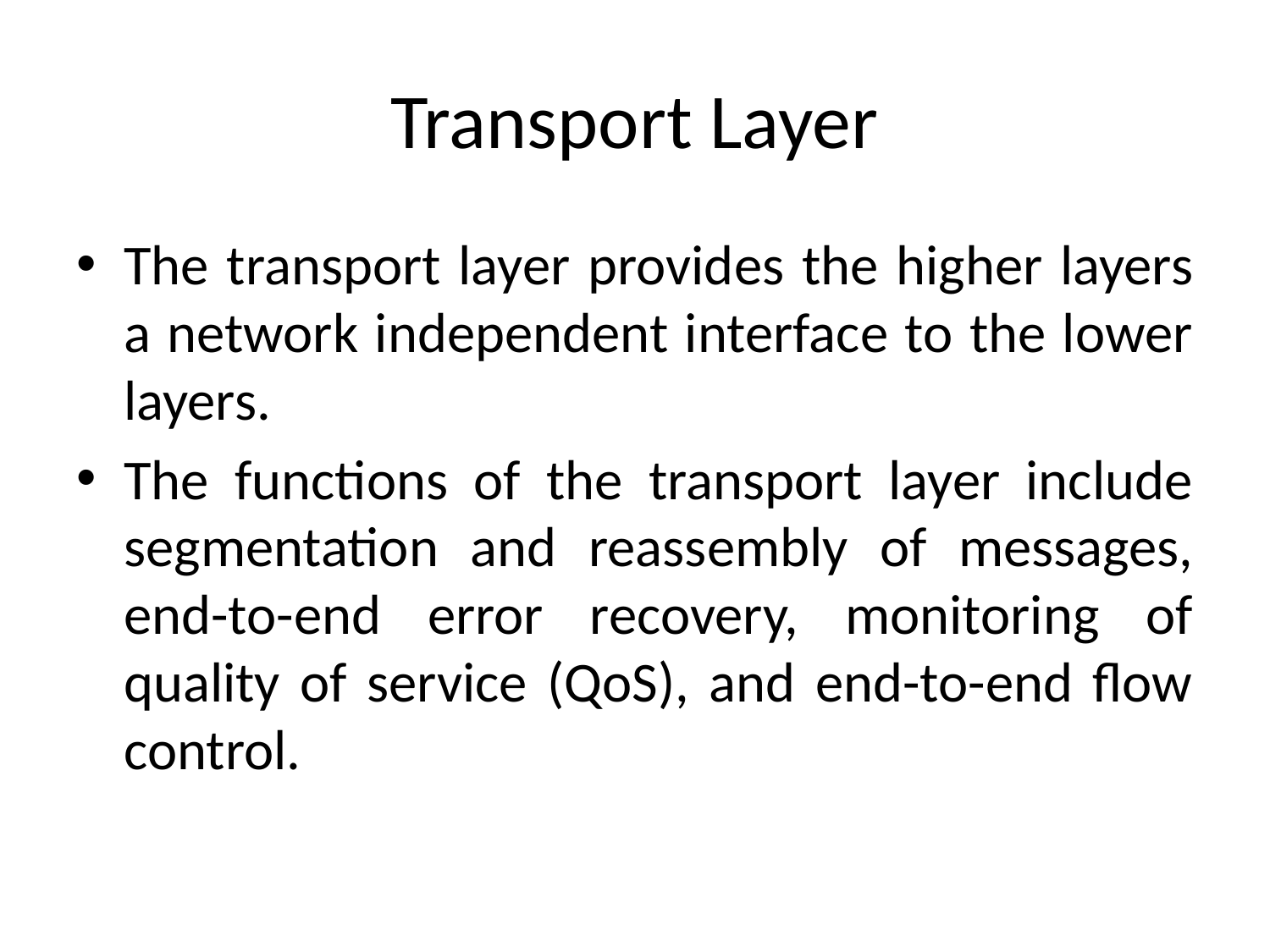

# Transport Layer
The transport layer provides the higher layers a network independent interface to the lower layers.
The functions of the transport layer include segmentation and reassembly of messages, end-to-end error recovery, monitoring of quality of service (QoS), and end-to-end flow control.